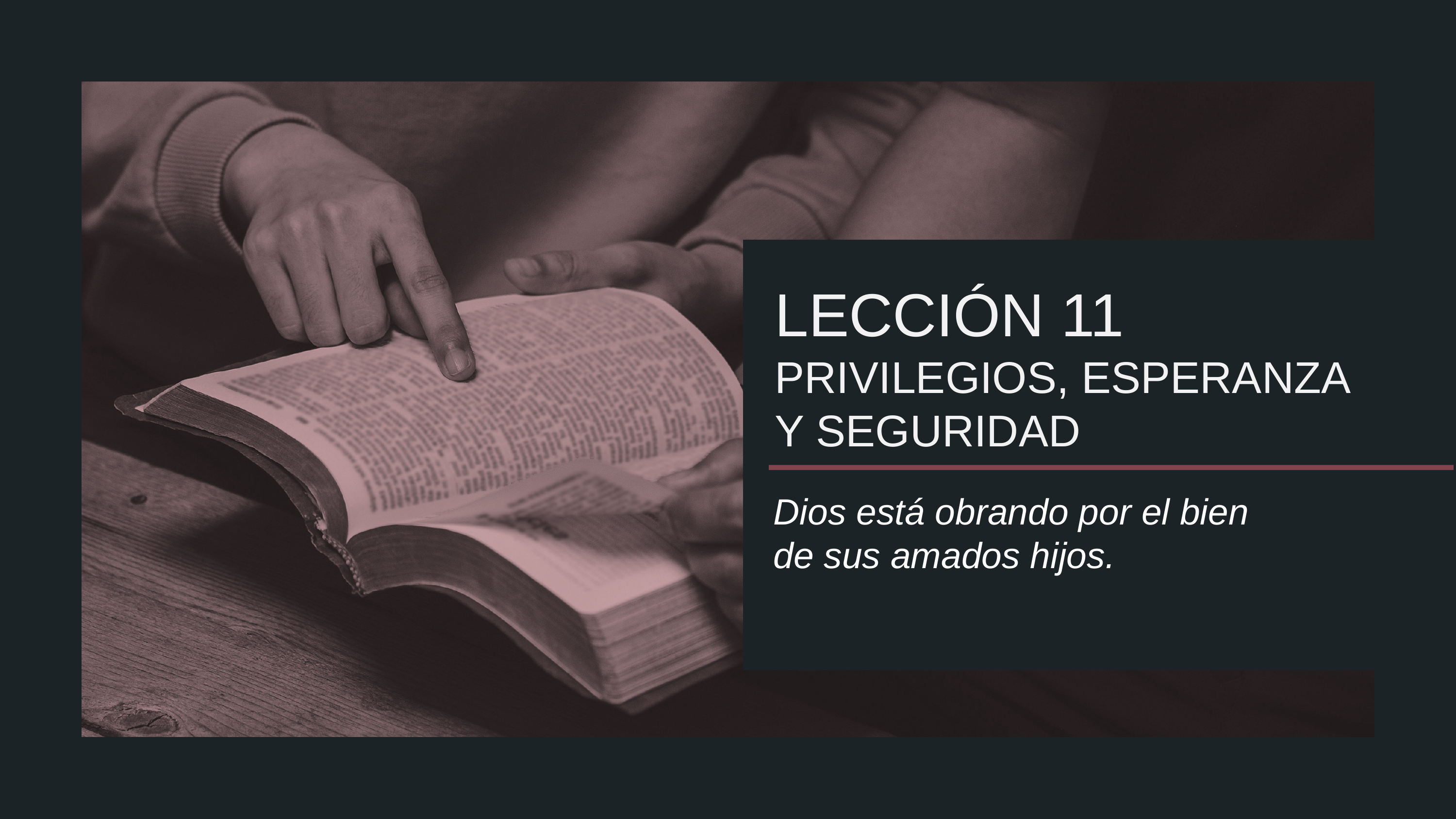

LECCIÓN 11
PRIVILEGIOS, ESPERANZA
Y SEGURIDAD
Dios está obrando por el bien
de sus amados hijos.